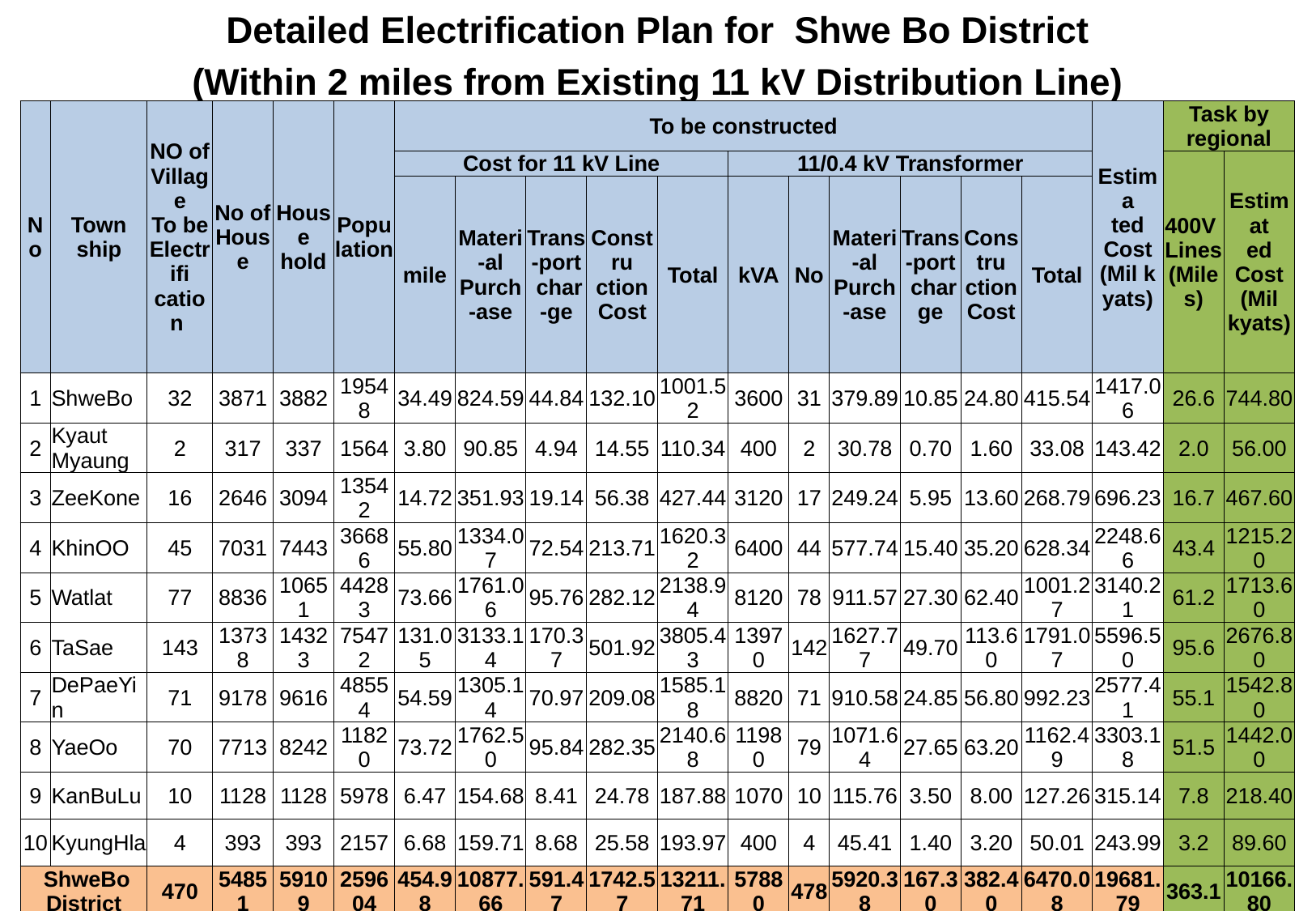

Detailed Electrification Plan for  Shwe Bo District
(Within 2 miles from Existing 11 kV Distribution Line)
| No | Town ship | NO of Village To be Electrifi cation | No of House | House hold | Popu lation | To be constructed |  |  |  |  |  |  |  |  |  |  | Estima ted Cost (Mil k yats) | Task by regional |  |
| --- | --- | --- | --- | --- | --- | --- | --- | --- | --- | --- | --- | --- | --- | --- | --- | --- | --- | --- | --- |
|  |  |  |  |  |  | Cost for 11 kV Line |  |  |  |  | 11/0.4 kV Transformer |  |  |  |  |  |  | 400V Lines (Miles) | Estimat ed Cost (Mil kyats) |
|  |  |  |  |  |  | mile | Materi -al Purch -ase | Trans -port char -ge | Constru ction Cost | Total | kVA | No | Materi-al Purch -ase | Trans -port char ge | Constru ction Cost | Total |  |  |  |
| 1 | ShweBo | 32 | 3871 | 3882 | 19548 | 34.49 | 824.59 | 44.84 | 132.10 | 1001.52 | 3600 | 31 | 379.89 | 10.85 | 24.80 | 415.54 | 1417.06 | 26.6 | 744.80 |
| 2 | Kyaut Myaung | 2 | 317 | 337 | 1564 | 3.80 | 90.85 | 4.94 | 14.55 | 110.34 | 400 | 2 | 30.78 | 0.70 | 1.60 | 33.08 | 143.42 | 2.0 | 56.00 |
| 3 | ZeeKone | 16 | 2646 | 3094 | 13542 | 14.72 | 351.93 | 19.14 | 56.38 | 427.44 | 3120 | 17 | 249.24 | 5.95 | 13.60 | 268.79 | 696.23 | 16.7 | 467.60 |
| 4 | KhinOO | 45 | 7031 | 7443 | 36686 | 55.80 | 1334.07 | 72.54 | 213.71 | 1620.32 | 6400 | 44 | 577.74 | 15.40 | 35.20 | 628.34 | 2248.66 | 43.4 | 1215.20 |
| 5 | Watlat | 77 | 8836 | 10651 | 44283 | 73.66 | 1761.06 | 95.76 | 282.12 | 2138.94 | 8120 | 78 | 911.57 | 27.30 | 62.40 | 1001.27 | 3140.21 | 61.2 | 1713.60 |
| 6 | TaSae | 143 | 13738 | 14323 | 75472 | 131.05 | 3133.14 | 170.37 | 501.92 | 3805.43 | 13970 | 142 | 1627.77 | 49.70 | 113.60 | 1791.07 | 5596.50 | 95.6 | 2676.80 |
| 7 | DePaeYin | 71 | 9178 | 9616 | 48554 | 54.59 | 1305.14 | 70.97 | 209.08 | 1585.18 | 8820 | 71 | 910.58 | 24.85 | 56.80 | 992.23 | 2577.41 | 55.1 | 1542.80 |
| 8 | YaeOo | 70 | 7713 | 8242 | 11820 | 73.72 | 1762.50 | 95.84 | 282.35 | 2140.68 | 11980 | 79 | 1071.64 | 27.65 | 63.20 | 1162.49 | 3303.18 | 51.5 | 1442.00 |
| 9 | KanBuLu | 10 | 1128 | 1128 | 5978 | 6.47 | 154.68 | 8.41 | 24.78 | 187.88 | 1070 | 10 | 115.76 | 3.50 | 8.00 | 127.26 | 315.14 | 7.8 | 218.40 |
| 10 | KyungHla | 4 | 393 | 393 | 2157 | 6.68 | 159.71 | 8.68 | 25.58 | 193.97 | 400 | 4 | 45.41 | 1.40 | 3.20 | 50.01 | 243.99 | 3.2 | 89.60 |
| ShweBo District |  | 470 | 54851 | 59109 | 259604 | 454.98 | 10877.66 | 591.47 | 1742.57 | 13211.71 | 57880 | 478 | 5920.38 | 167.30 | 382.40 | 6470.08 | 19681.79 | 363.1 | 10166.80 |